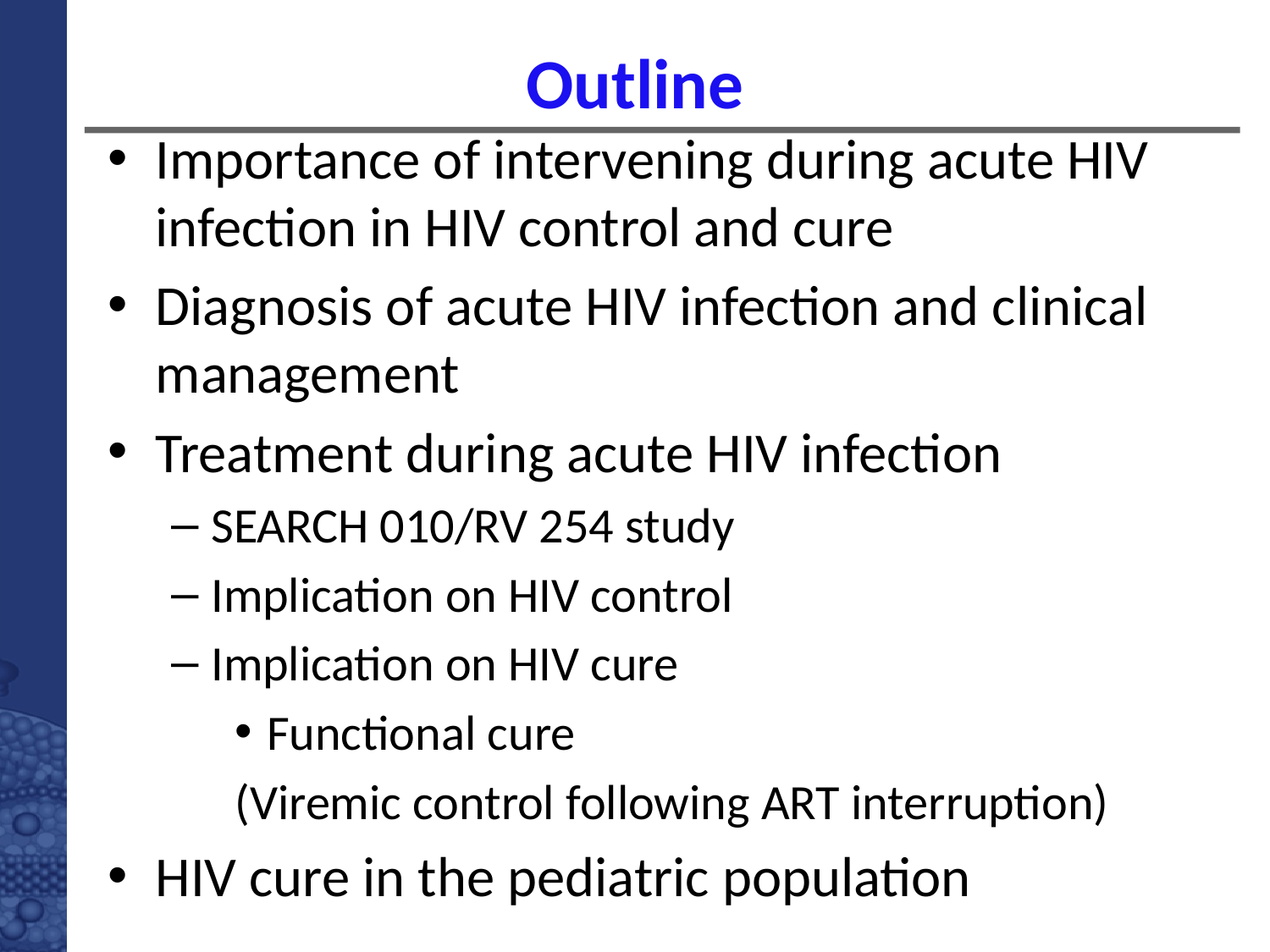

# Outline
Importance of intervening during acute HIV infection in HIV control and cure
Diagnosis of acute HIV infection and clinical management
Treatment during acute HIV infection
SEARCH 010/RV 254 study
Implication on HIV control
Implication on HIV cure
Functional cure
(Viremic control following ART interruption)
HIV cure in the pediatric population